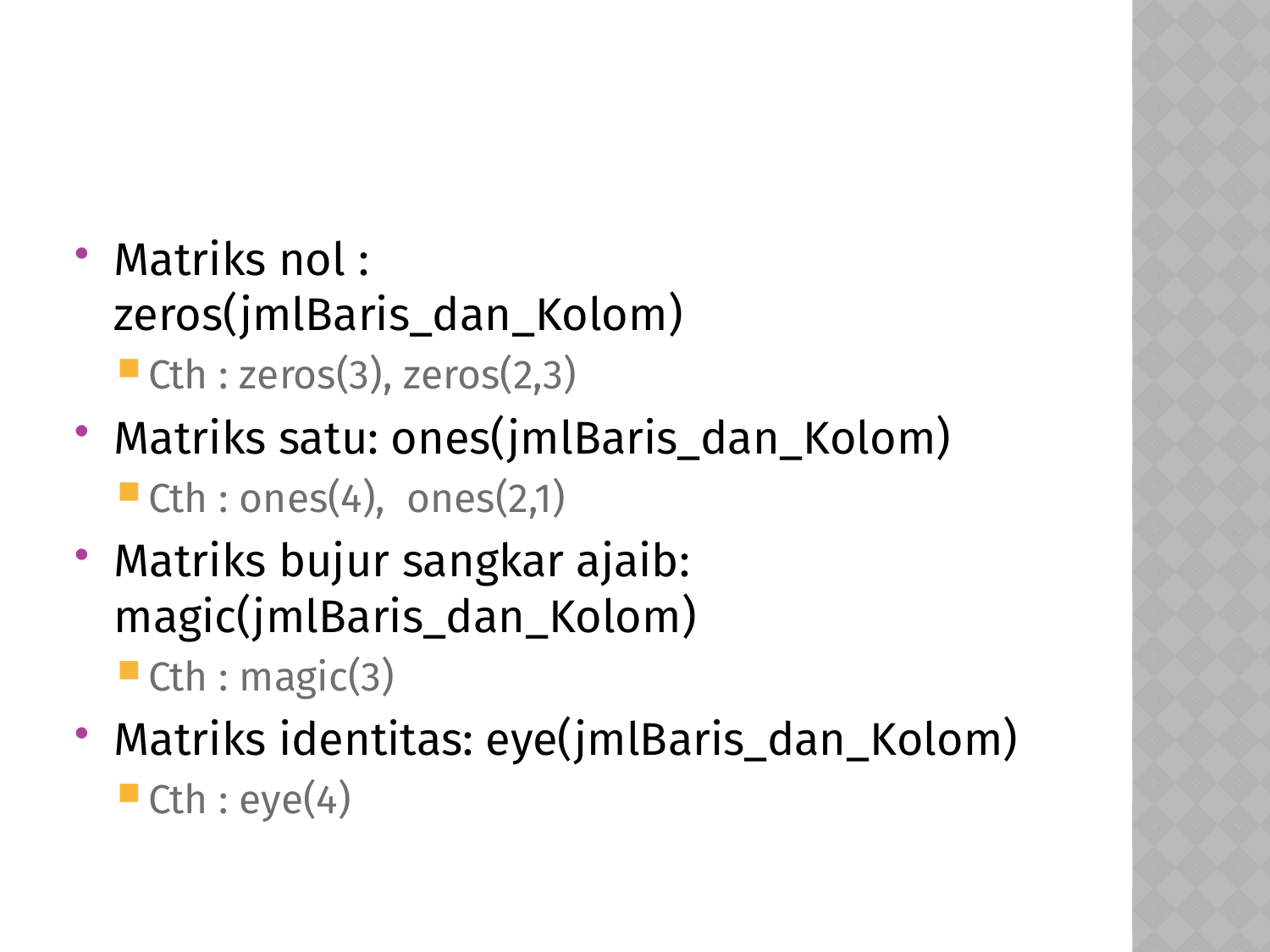

#
Matriks nol :	zeros(jmlBaris_dan_Kolom)
Cth : zeros(3), zeros(2,3)
Matriks satu: ones(jmlBaris_dan_Kolom)
Cth : ones(4),  ones(2,1)
Matriks bujur sangkar ajaib: magic(jmlBaris_dan_Kolom)
Cth : magic(3)
Matriks identitas: eye(jmlBaris_dan_Kolom)
Cth : eye(4)